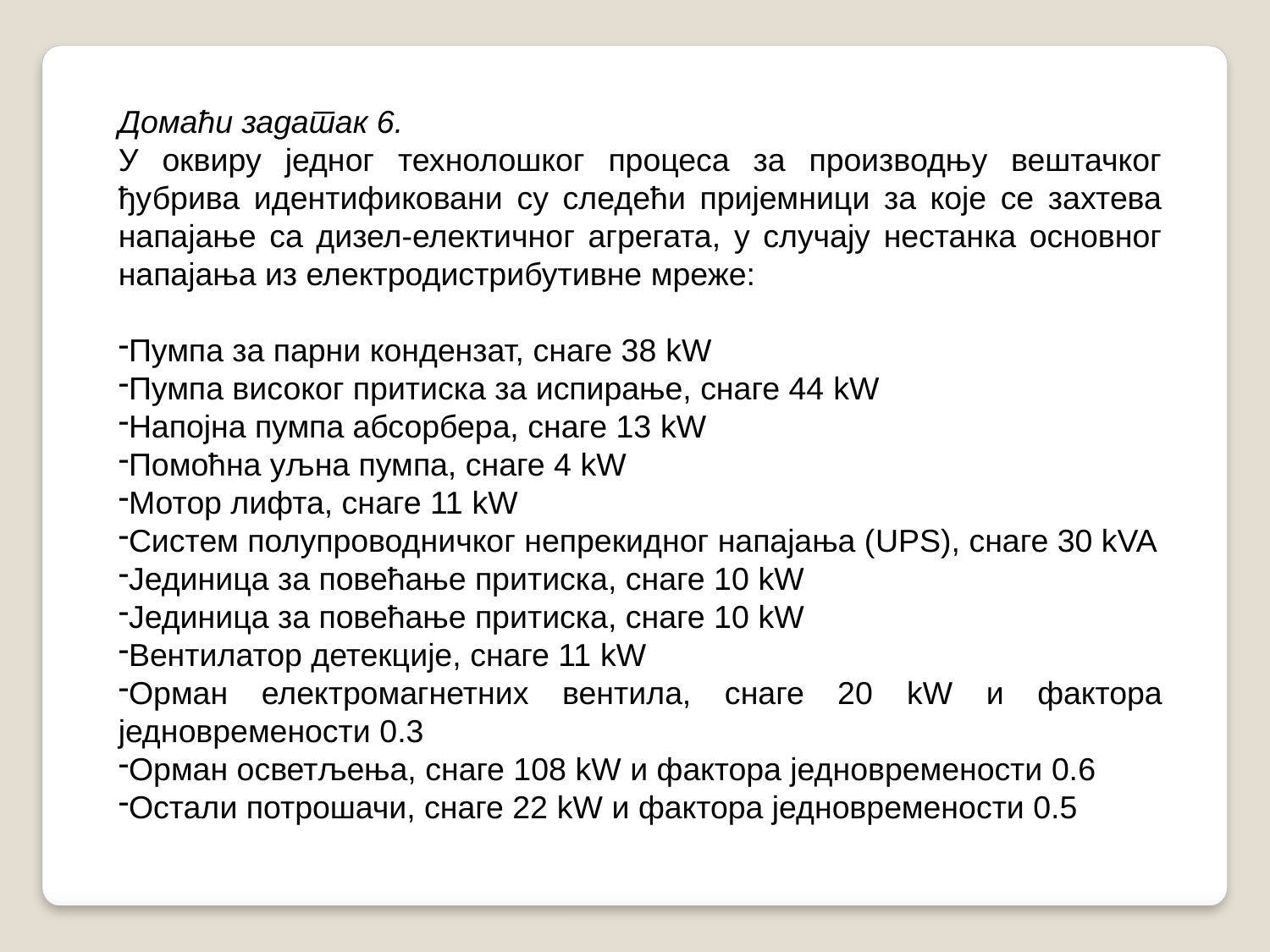

Домаћи задатак 6.
У оквиру једног технолошког процеса за производњу вештачког ђубрива идентификовани су следећи пријемници за које се захтева напајање са дизел-електичног агрегата, у случају нестанка основног напајања из електродистрибутивне мреже:

Пумпа за парни кондензат, снаге 38 kW
Пумпа високог притиска за испирање, снаге 44 kW
Напојна пумпа абсорбера, снаге 13 kW
Помоћна уљна пумпа, снаге 4 kW
Мотор лифта, снаге 11 kW
Систем полупроводничког непрекидног напајања (UPS), снаге 30 kVA
Јединица за повећање притиска, снаге 10 kW
Јединица за повећање притиска, снаге 10 kW
Вентилатор детекције, снаге 11 kW
Орман електромагнетних вентила, снаге 20 kW и фактора једновремености 0.3
Орман осветљења, снаге 108 kW и фактора једновремености 0.6
Остали потрошачи, снаге 22 kW и фактора једновремености 0.5